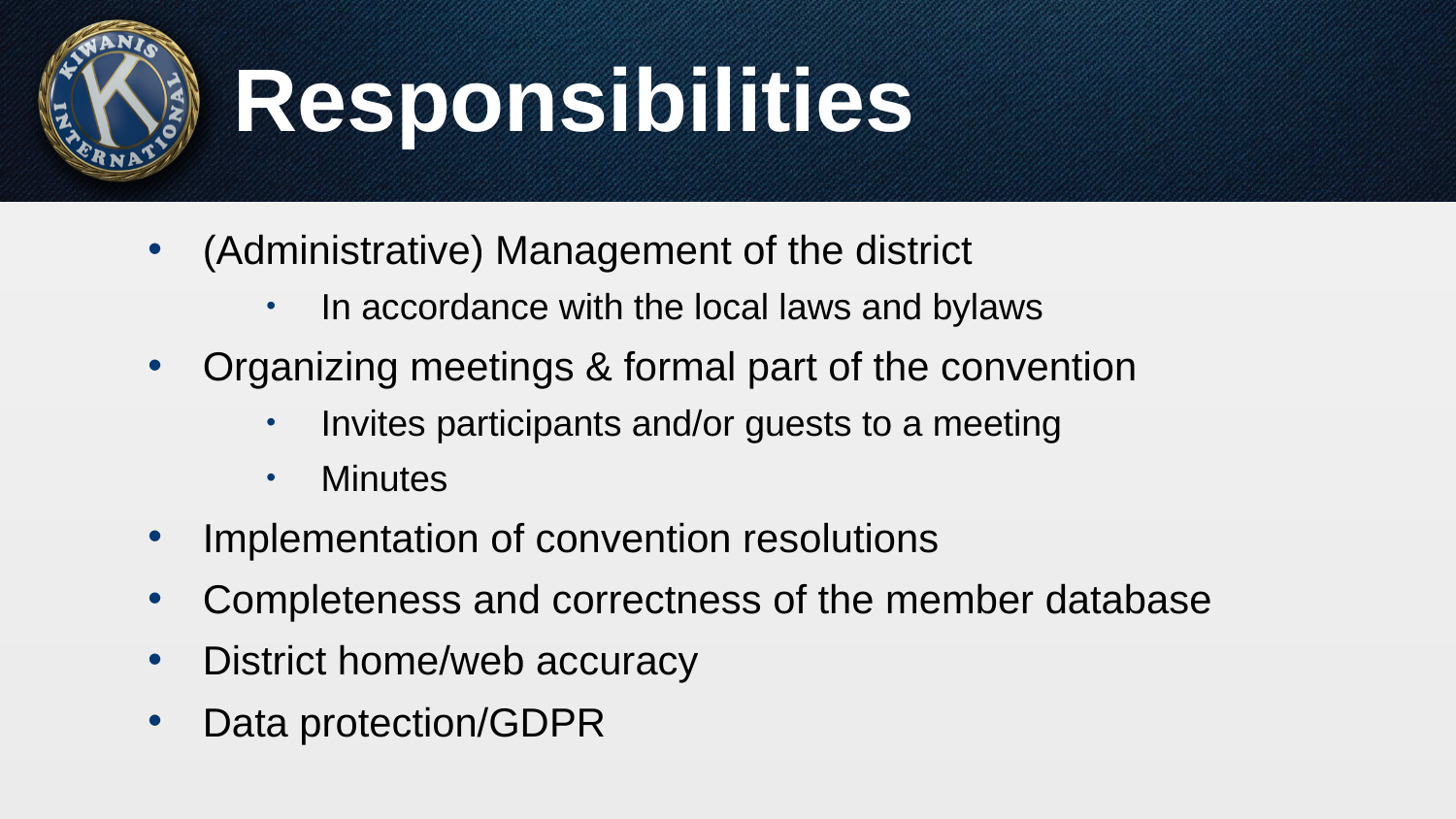

# Responsibilities
(Administrative) Management of the district
In accordance with the local laws and bylaws
Organizing meetings & formal part of the convention
Invites participants and/or guests to a meeting
Minutes
Implementation of convention resolutions
Completeness and correctness of the member database
District home/web accuracy
Data protection/GDPR